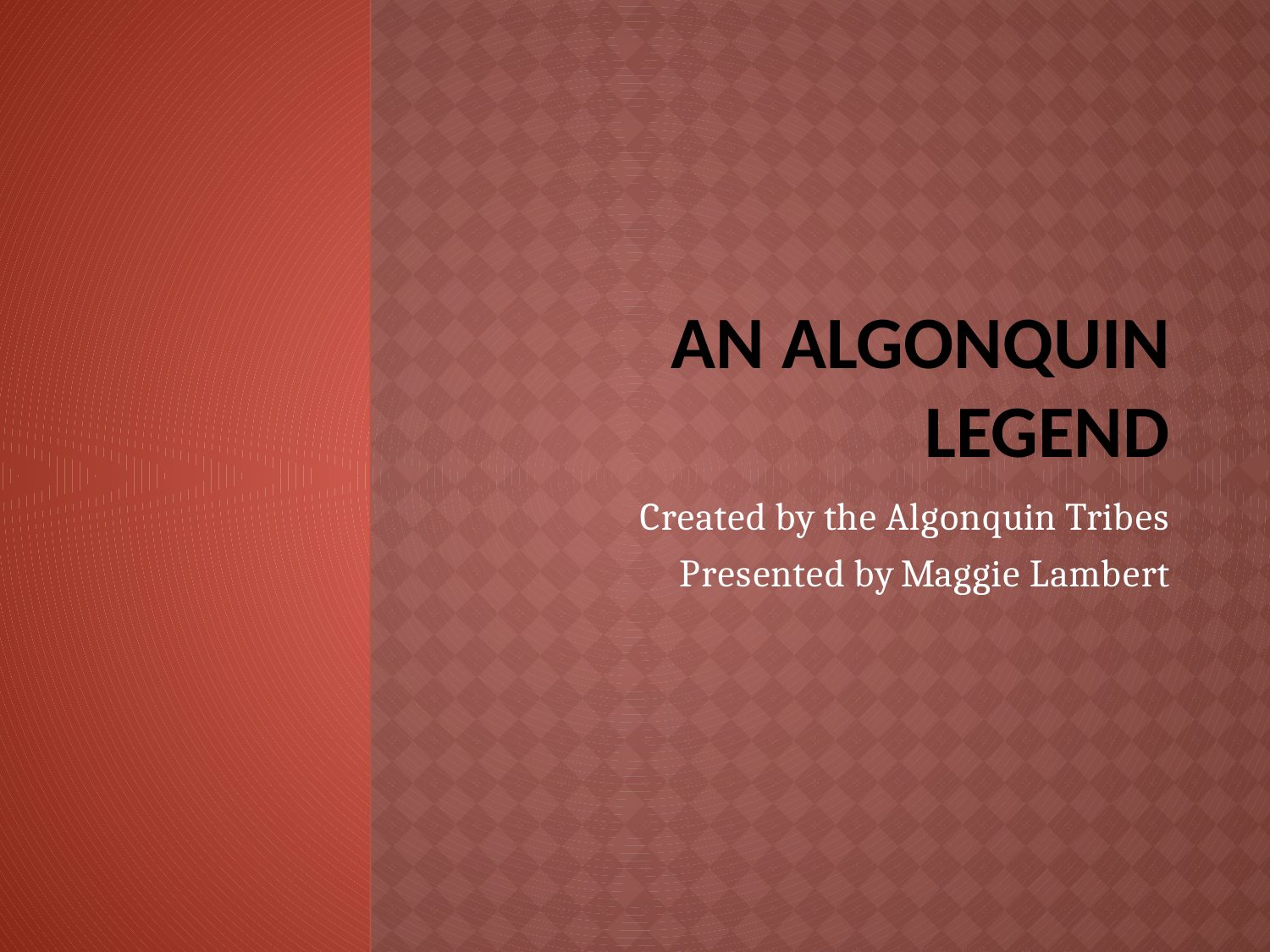

# An Algonquin Legend
Created by the Algonquin Tribes
Presented by Maggie Lambert